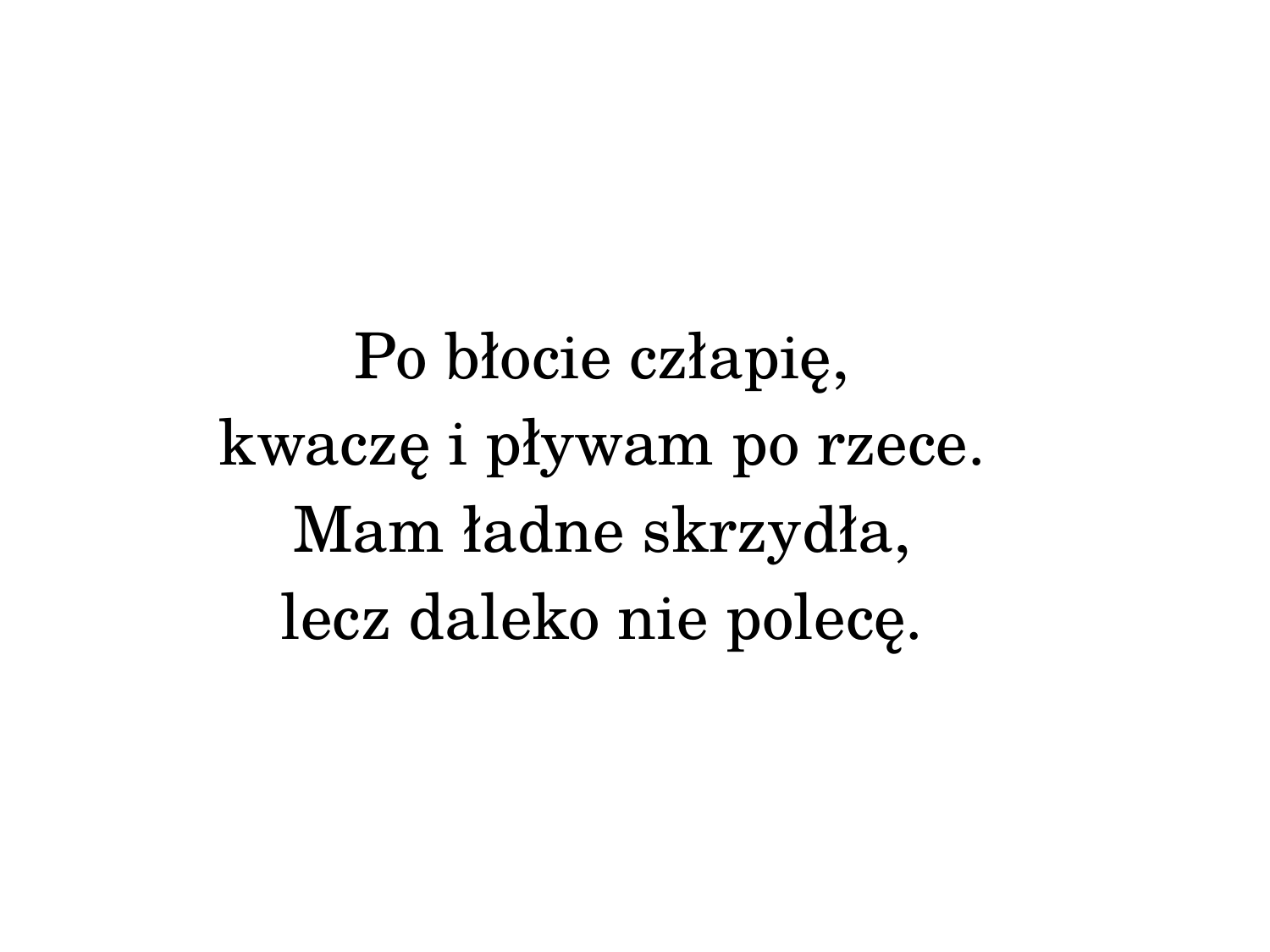

#

Po błocie człapię,
kwaczę i pływam po rzece.
Mam ładne skrzydła,
lecz daleko nie polecę.